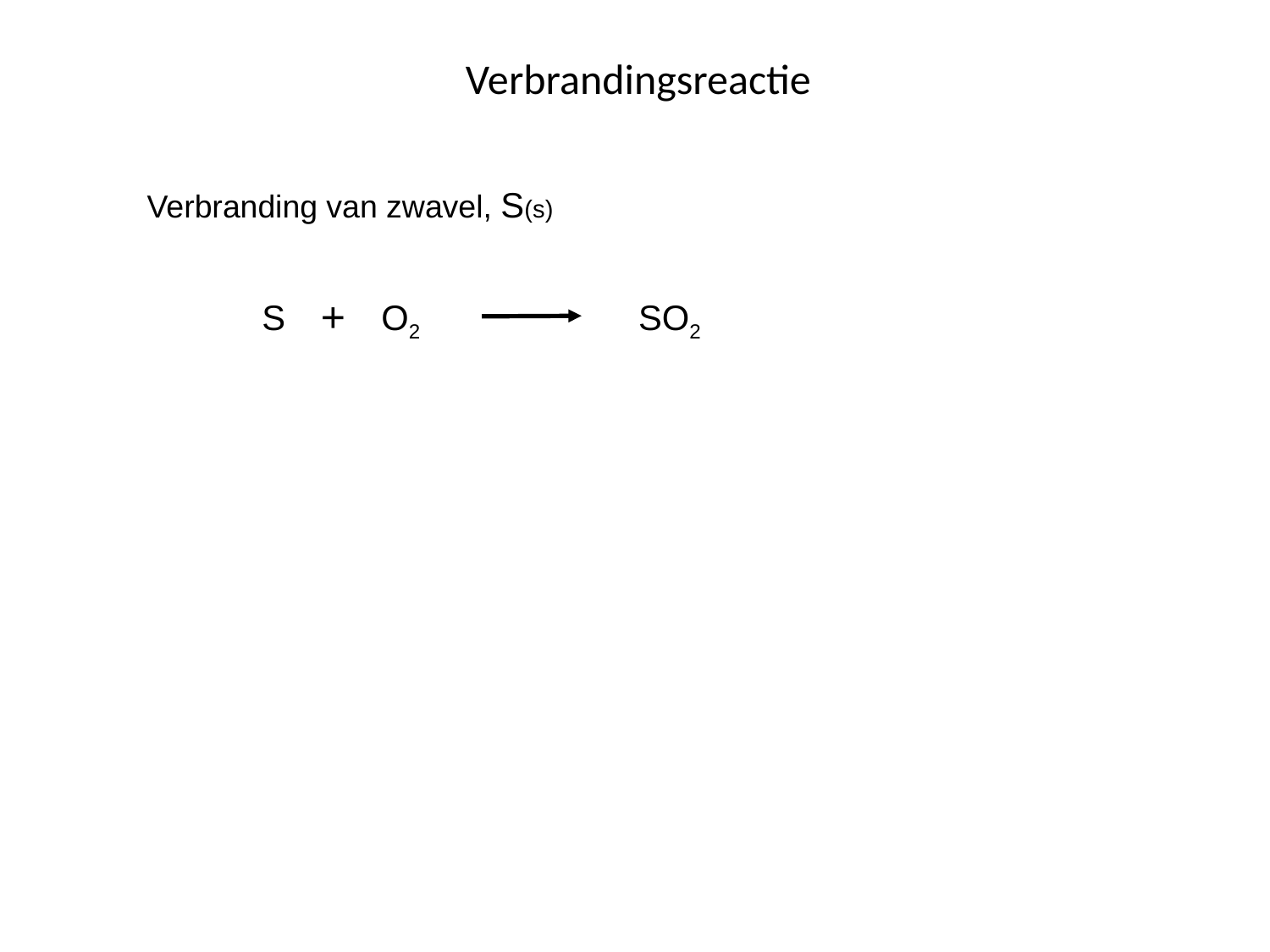

Verbrandingsreactie
Verbranding van zwavel, S(s)

  2             S      3          O2                   2 SO2
+